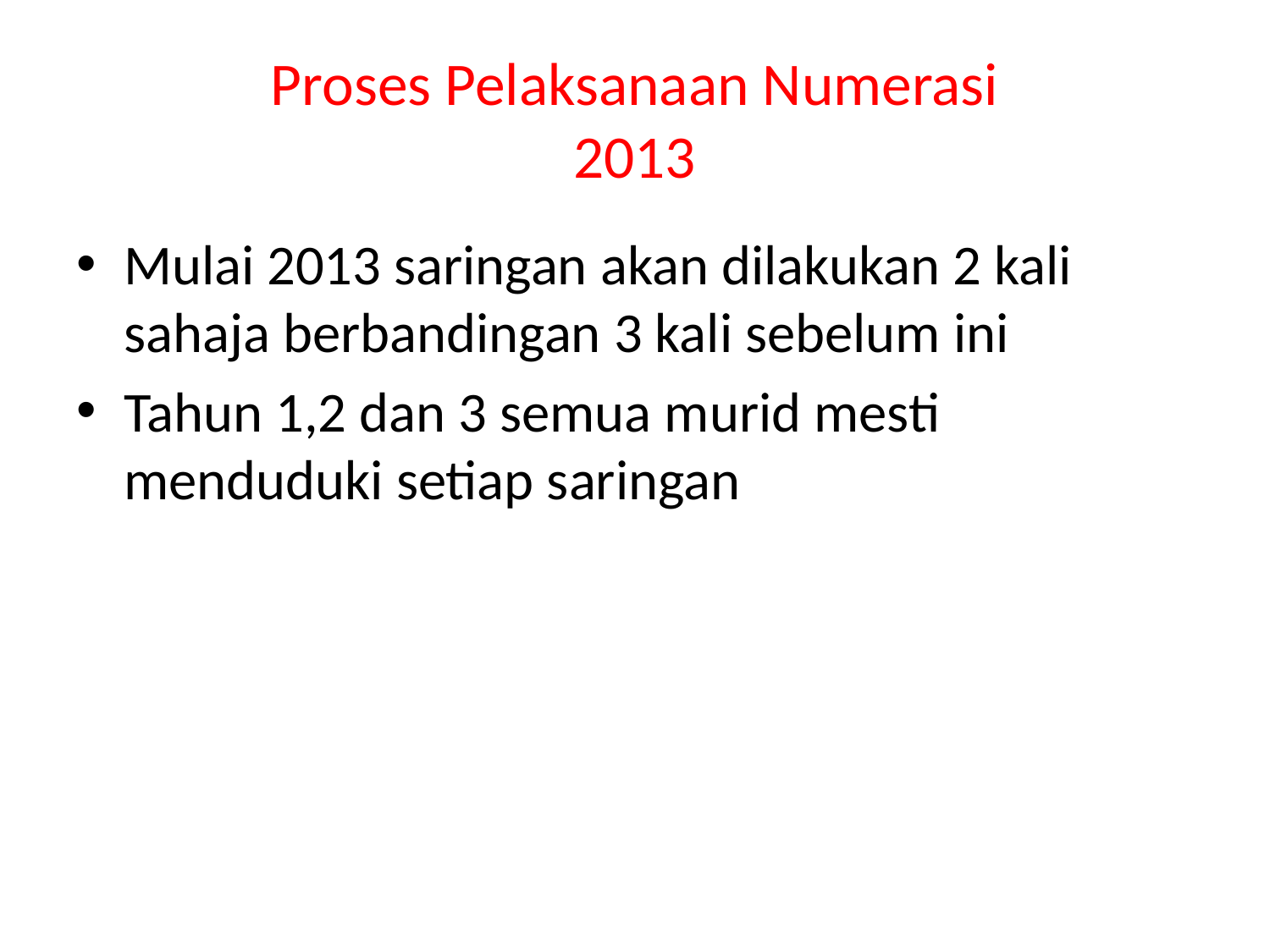

# Proses Pelaksanaan Numerasi 2013
Mulai 2013 saringan akan dilakukan 2 kali sahaja berbandingan 3 kali sebelum ini
Tahun 1,2 dan 3 semua murid mesti menduduki setiap saringan